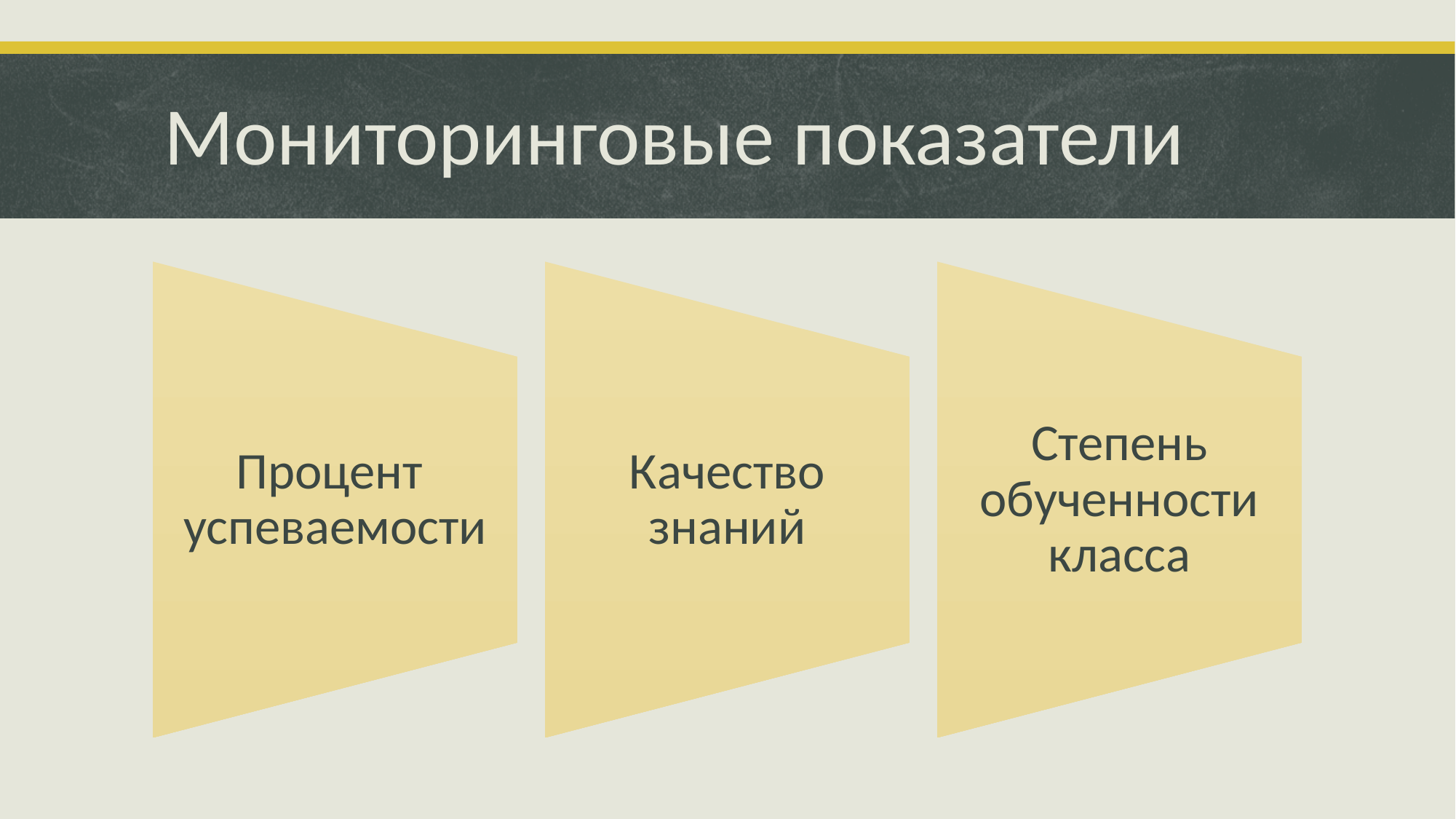

# Мониторинговые показатели
Процент  успеваемости
Качество знаний
Степень обученности класса